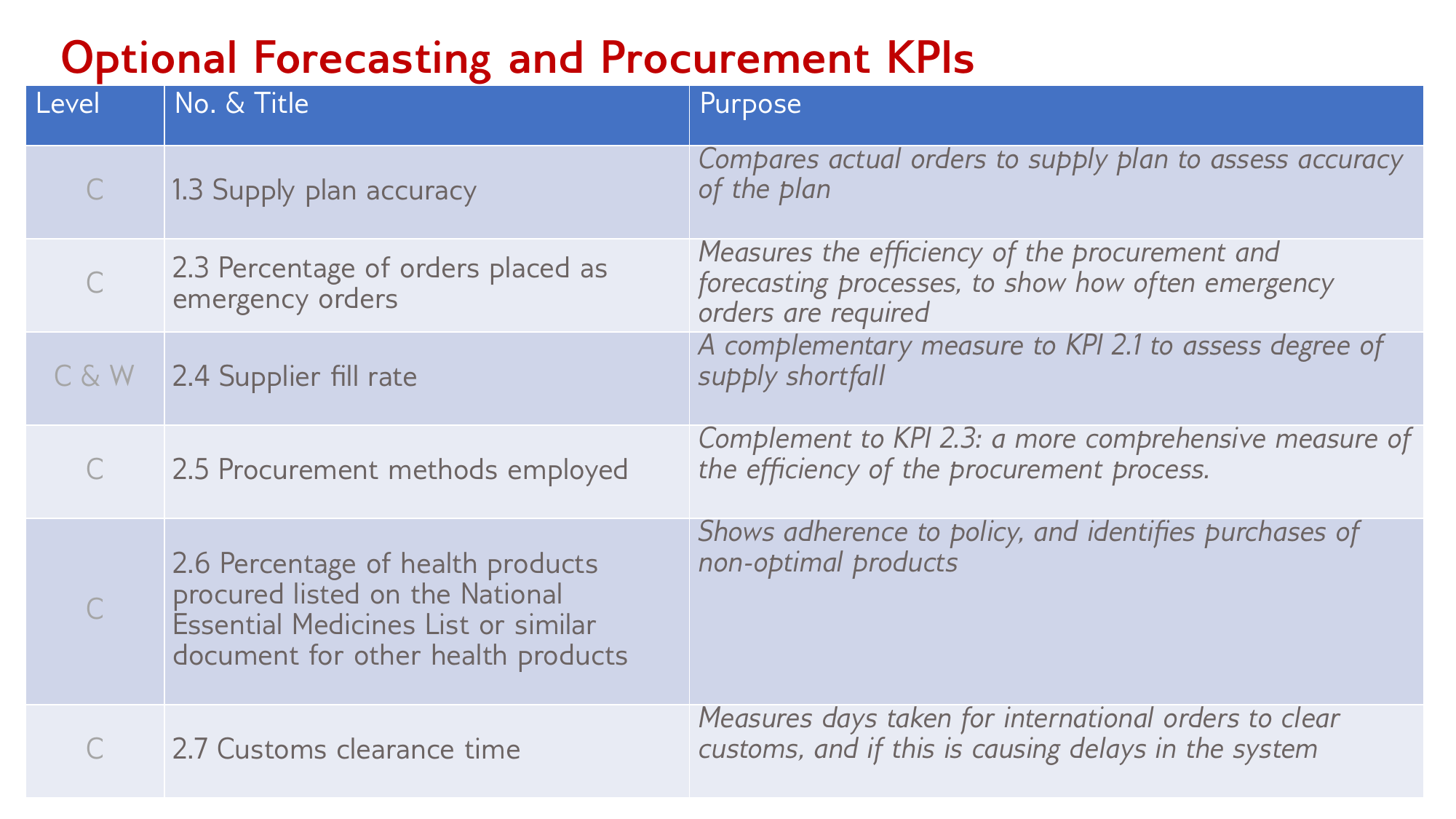

# Optional Forecasting and Procurement KPIs
| Level | No. & Title | Purpose |
| --- | --- | --- |
| C | 1.3 Supply plan accuracy | Compares actual orders to supply plan to assess accuracy of the plan |
| C | 2.3 Percentage of orders placed as emergency orders | Measures the efficiency of the procurement and forecasting processes, to show how often emergency orders are required |
| C & W | 2.4 Supplier fill rate | A complementary measure to KPI 2.1 to assess degree of supply shortfall |
| C | 2.5 Procurement methods employed | Complement to KPI 2.3: a more comprehensive measure of the efficiency of the procurement process. |
| C | 2.6 Percentage of health products procured listed on the National Essential Medicines List or similar document for other health products | Shows adherence to policy, and identifies purchases of non-optimal products |
| C | 2.7 Customs clearance time | Measures days taken for international orders to clear customs, and if this is causing delays in the system |

5